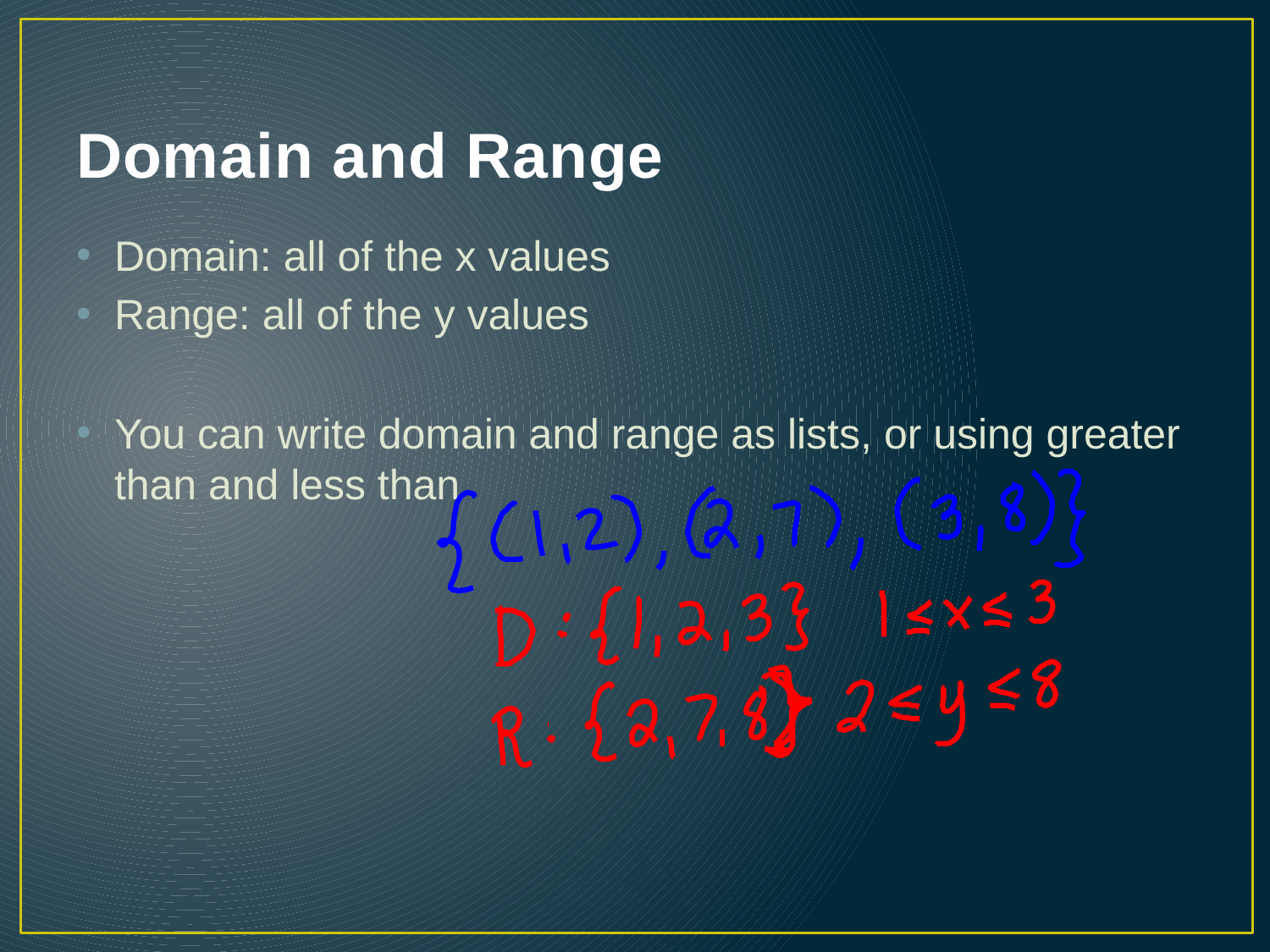

# Domain and Range
Domain: all of the x values
Range: all of the y values

You can write domain and range as lists, or using greater than and less than